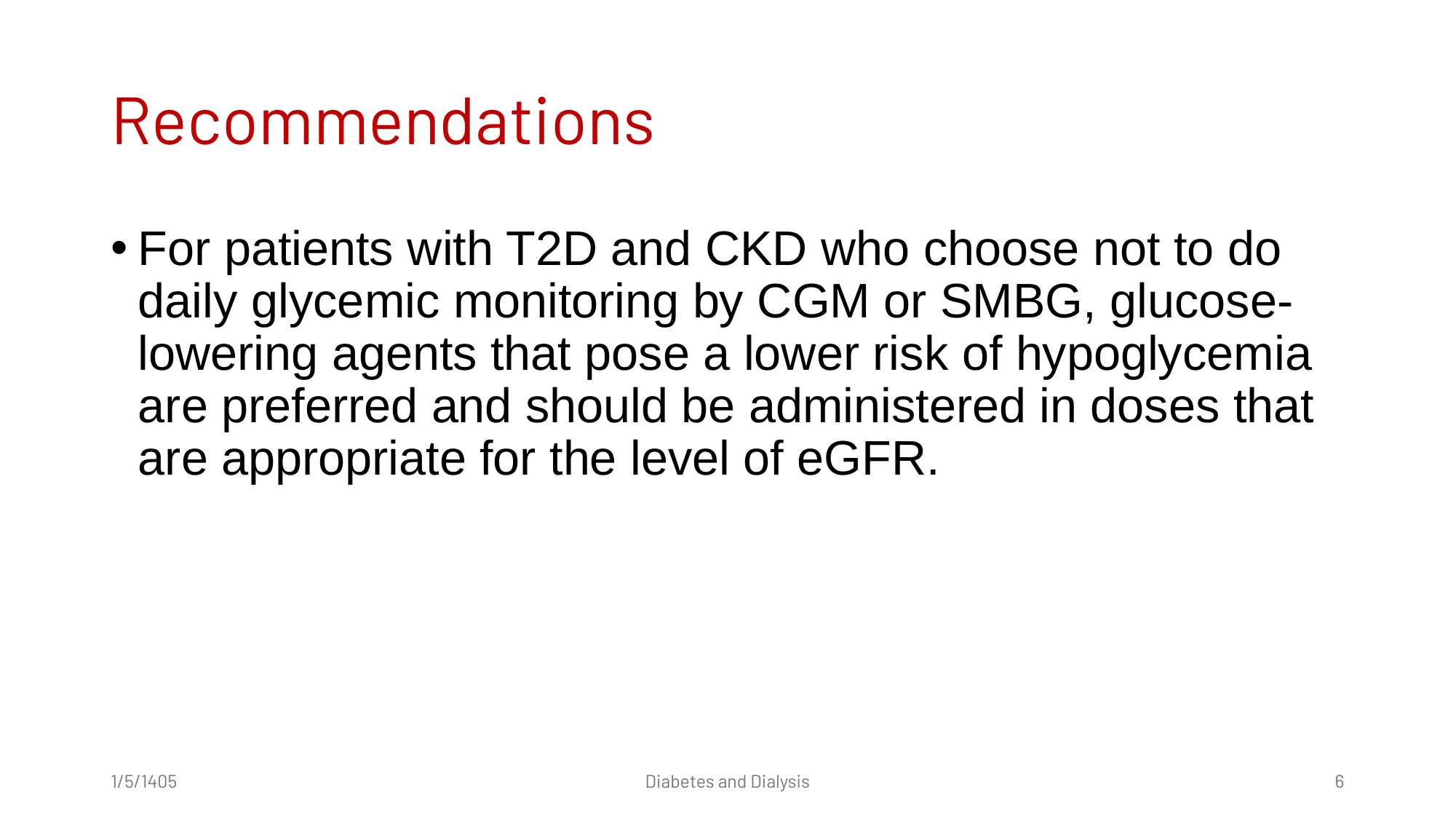

# Recommendations
For patients with T2D and CKD who choose not to do daily glycemic monitoring by CGM or SMBG, glucose-lowering agents that pose a lower risk of hypoglycemia are preferred and should be administered in doses that are appropriate for the level of eGFR.

1/5/1405
Diabetes and Dialysis
6